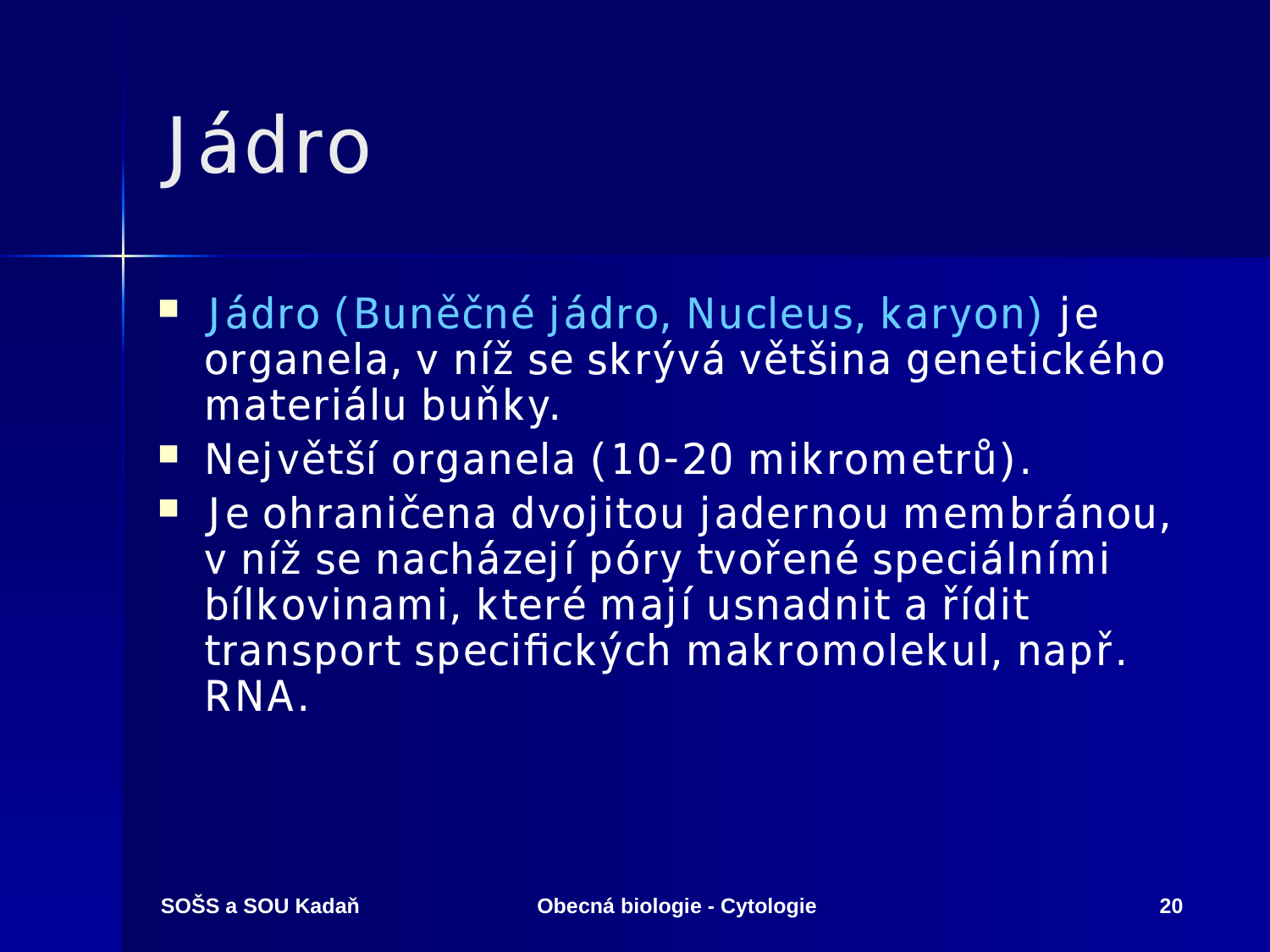

# Jádro
Jádro (Buněčné jádro, Nucleus, karyon) je organela, v níž se skrývá většina genetického materiálu buňky.
Největší organela (10-20 mikrometrů).
Je ohraničena dvojitou jadernou membránou, v níž se nacházejí póry tvořené speciálními bílkovinami, které mají usnadnit a řídit transport specifických makromolekul, např. RNA.
SOŠS a SOU Kadaň
Obecná biologie - Cytologie
20